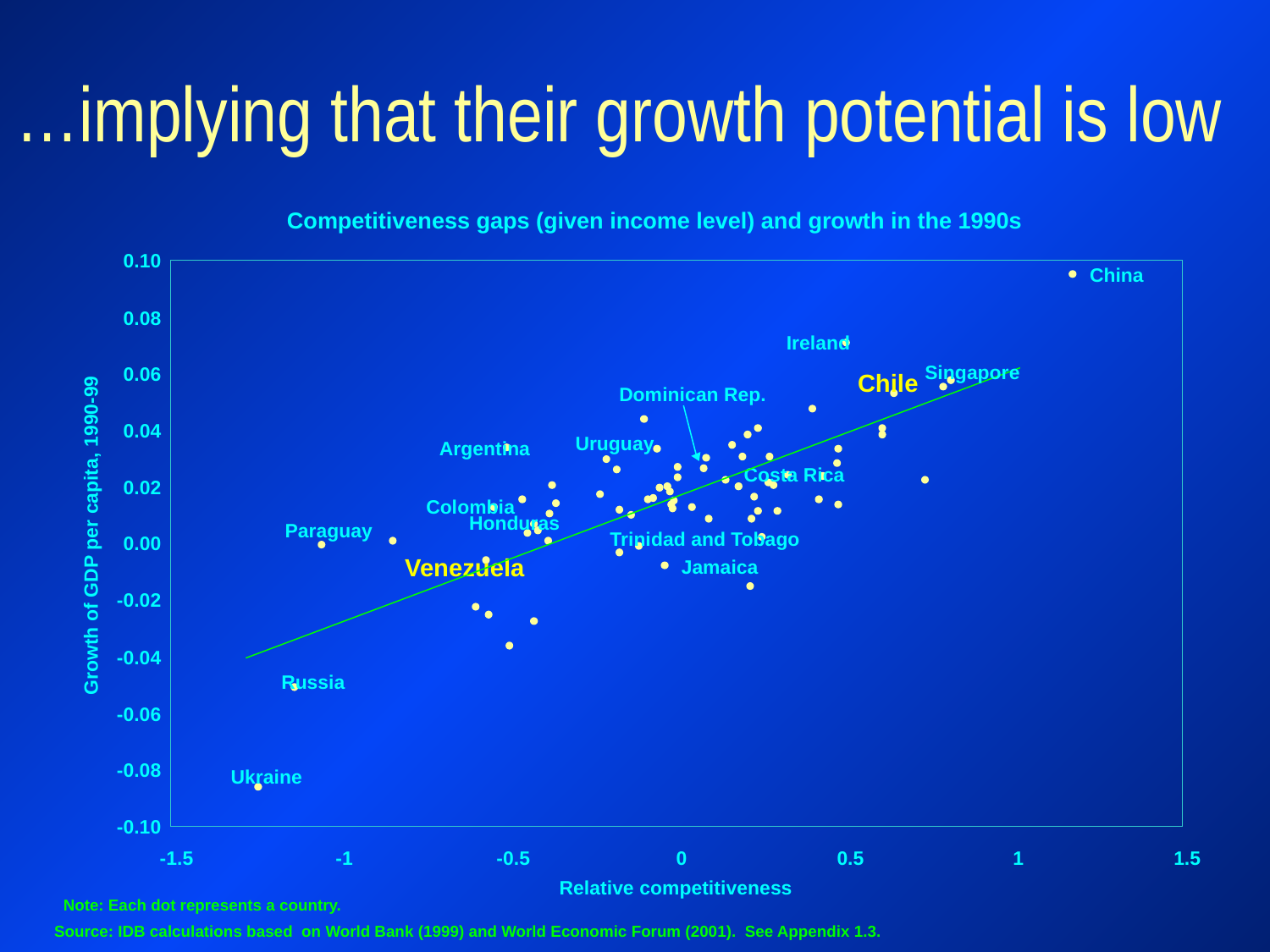

# …implying that their growth potential is low
Competitiveness gaps (given income level) and growth in the 1990s
0.10

China

0.08

Ireland

Singapore
0.06

Chile

Dominican Rep.

0.04

Uruguay

Argentina

Costa Rica

0.02

Colombia

Honduras

Paraguay

Growth of GDP per capita, 1990-99

Trinidad and Tobago

0.00

Venezuela
Jamaica

-0.02

-0.04

Russia

-0.06
-0.08

Ukraine

-0.10
-1.5
-1
-0.5
0
0.5
1
1.5
Relative competitiveness

Note: Each dot represents a country.

Source: IDB calculations based  on World Bank (1999) and World Economic Forum (2001).  See Appendix 1.3.